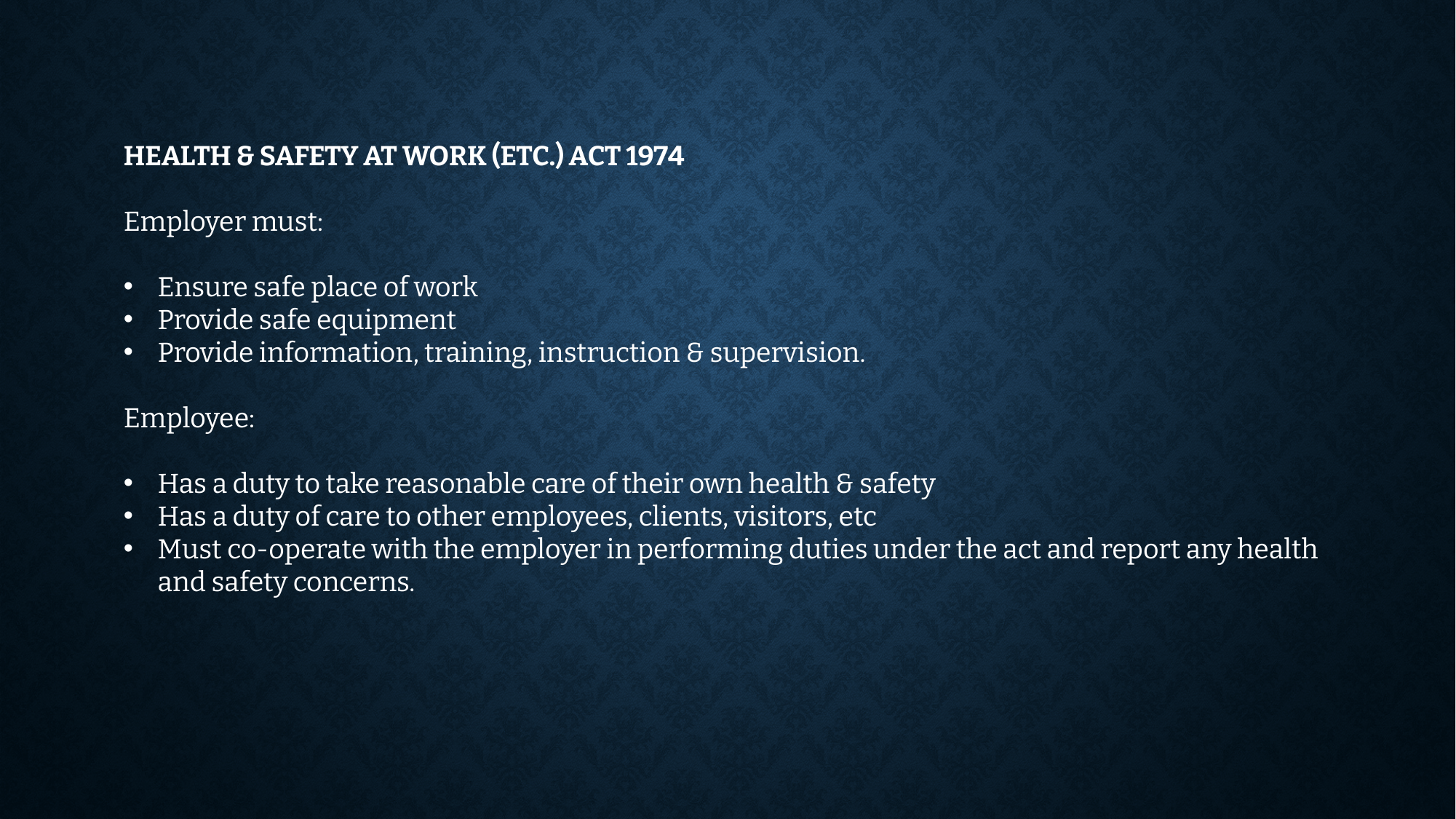

HEALTH & SAFETY AT WORK (ETC.) ACT 1974

Employer must:

Ensure safe place of work
Provide safe equipment
Provide information, training, instruction & supervision.

Employee:

Has a duty to take reasonable care of their own health & safety
Has a duty of care to other employees, clients, visitors, etc
Must co-operate with the employer in performing duties under the act and report any health and safety concerns.